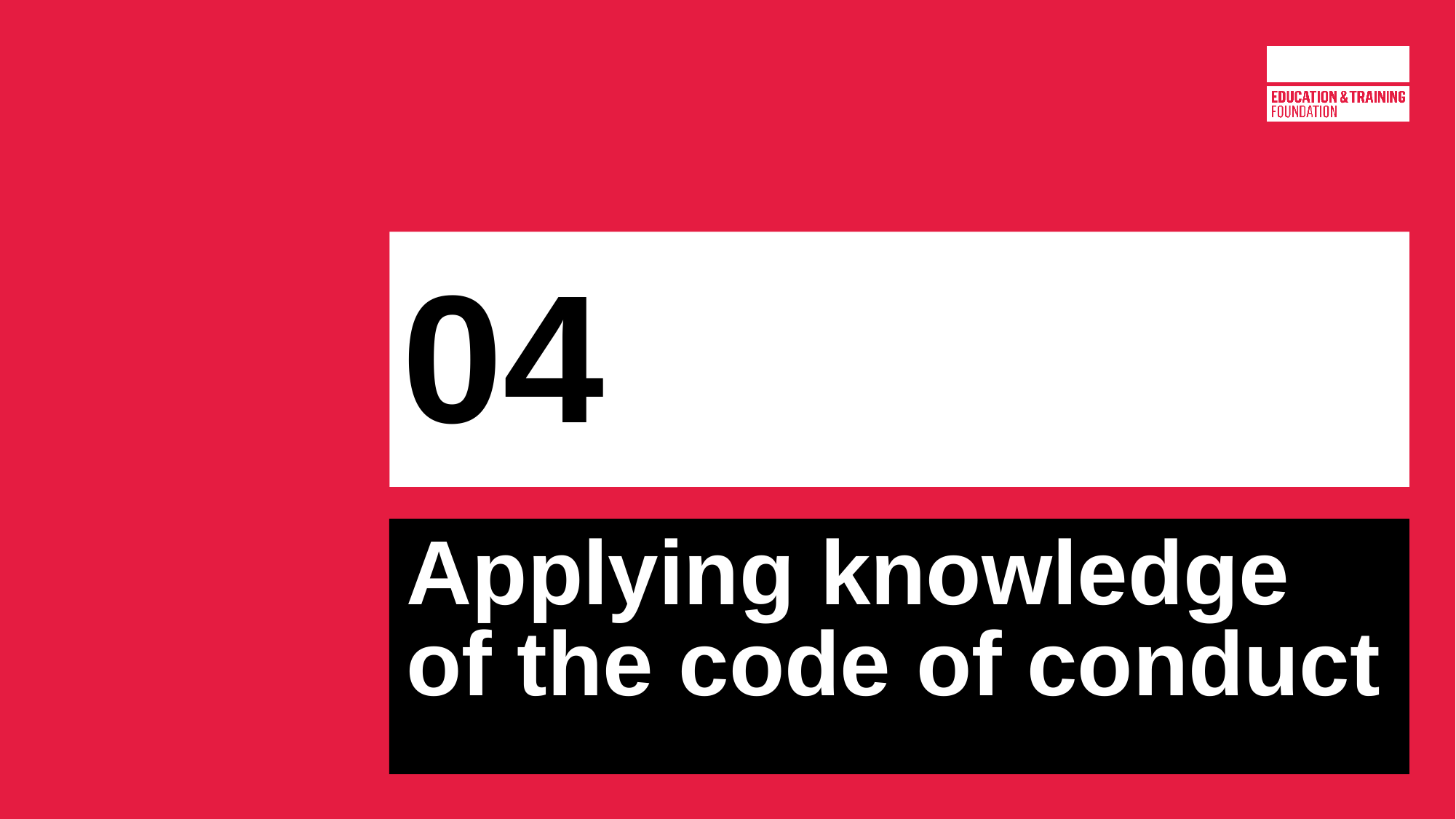

# 04
Applying knowledge of the code of conduct